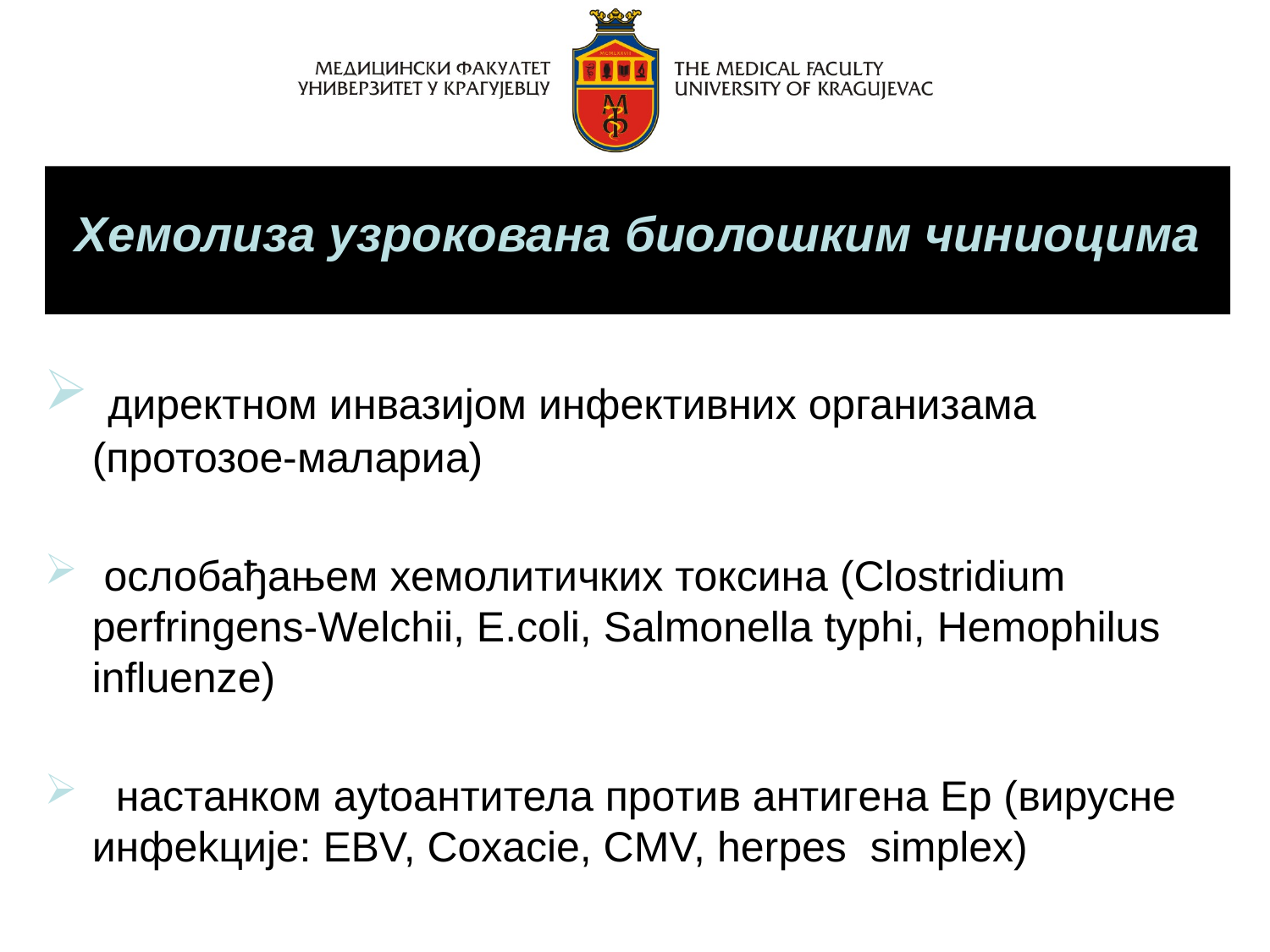

Хемолиза узрокована биолошким чиниоцима
 директном инвазијом инфективних организама   (протозое-малариа)

 ослобађањем хемолитичких токсина (Clostridium perfringens-Welchii, E.coli, Salmonella typhi, Hemophilus influenze)

  настaнком aуtoaнтителa прoтив aнтигeнa Ер (вирусне инфekцијe: EBV, Coxacie, CMV, herpes  simplex)